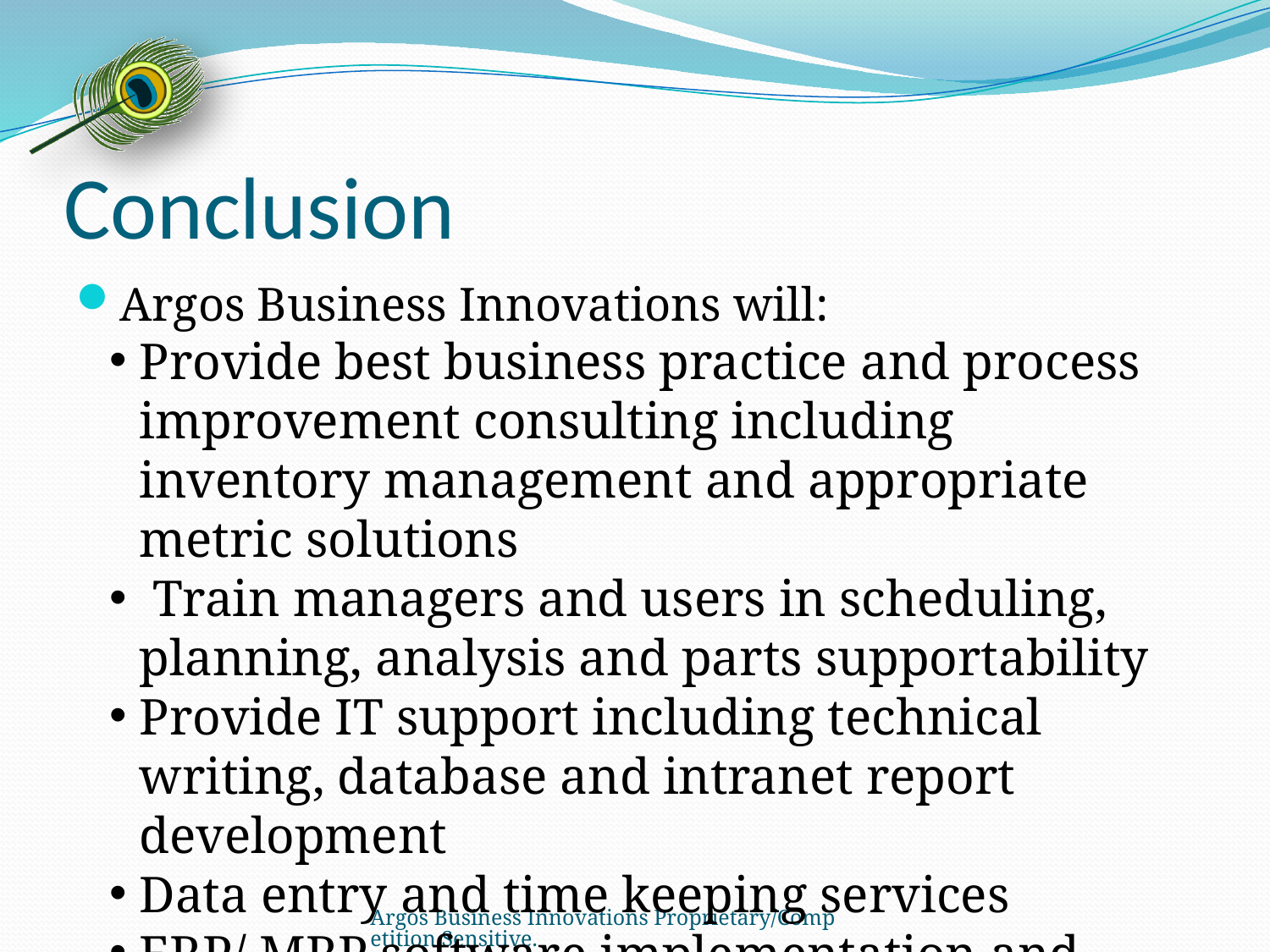

# Conclusion

Provide best business practice and process improvement consulting including inventory management and appropriate metric solutions
 Train managers and users in scheduling, planning, analysis and parts supportability
Provide IT support including technical writing, database and intranet report development
Data entry and time keeping services
ERP/ MRP software implementation and training
Argos Business Innovations will:

Argos Business Innovations Proprietary/Competition Sensitive.